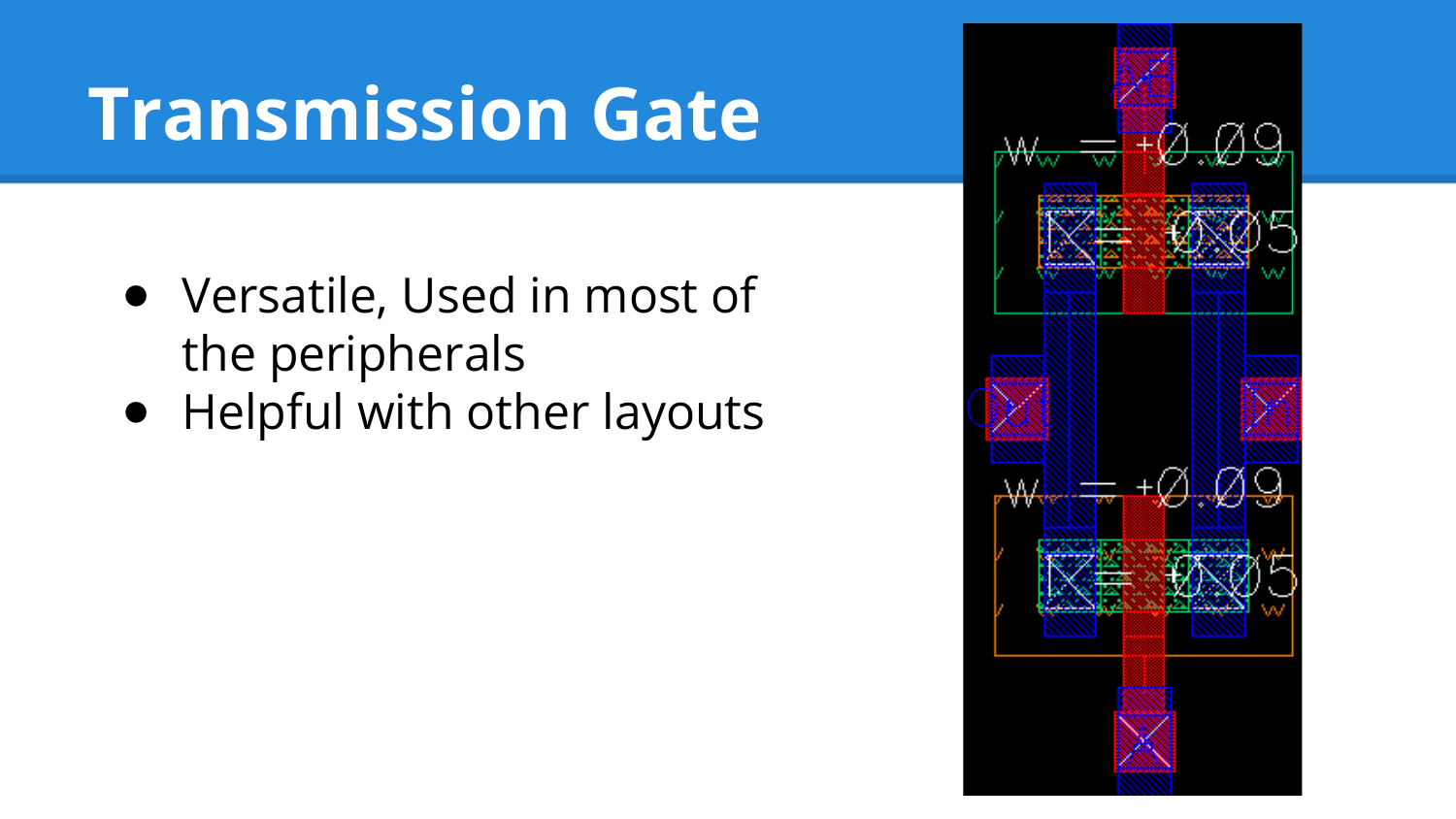

# Transmission Gate
Versatile, Used in most of the peripherals
Helpful with other layouts